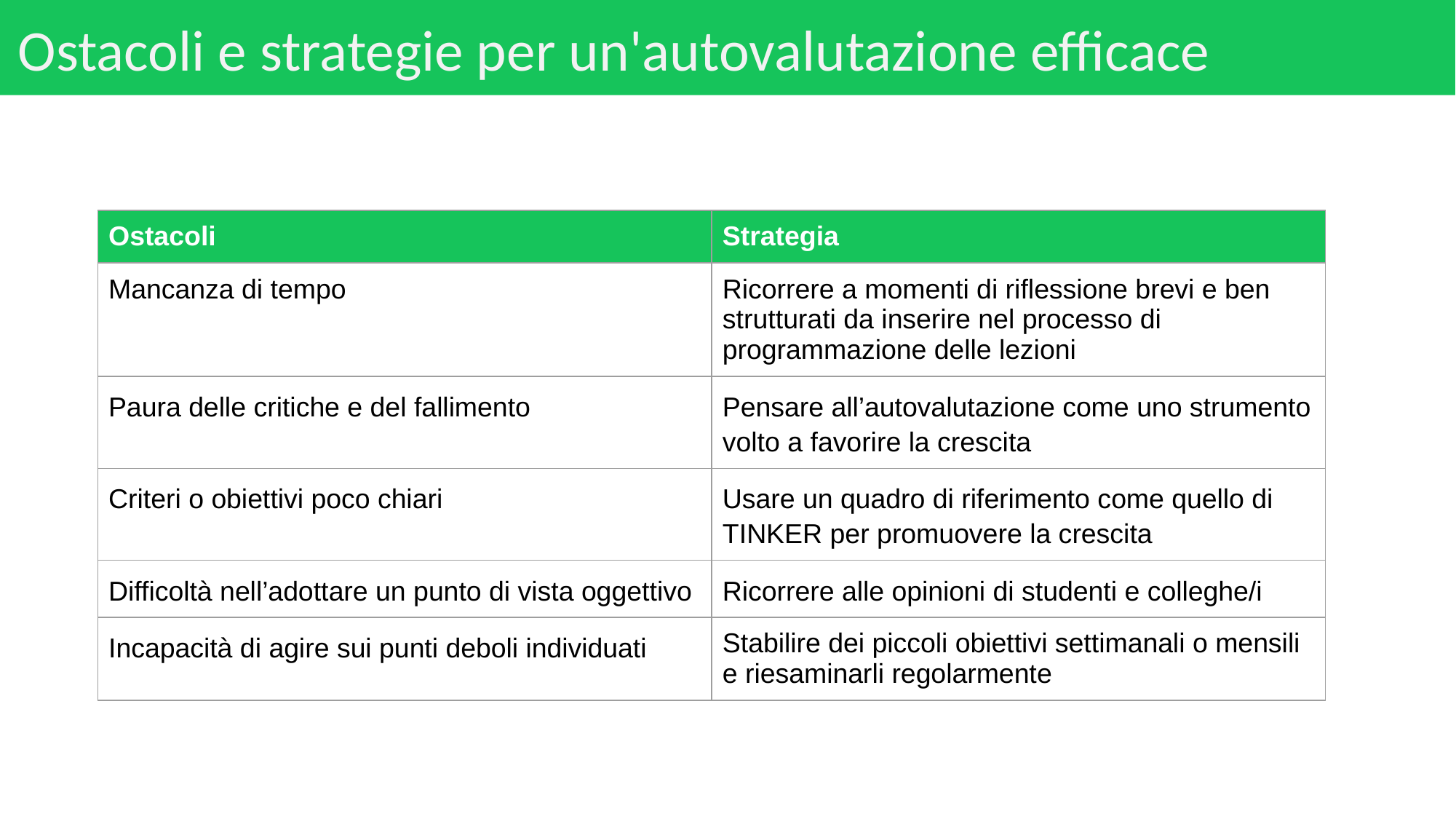

# Ostacoli e strategie per un'autovalutazione efficace

| Ostacoli | Strategia |
| --- | --- |
| Mancanza di tempo | Ricorrere a momenti di riflessione brevi e ben strutturati da inserire nel processo di programmazione delle lezioni |
| Paura delle critiche e del fallimento | Pensare all’autovalutazione come uno strumento volto a favorire la crescita |
| Criteri o obiettivi poco chiari | Usare un quadro di riferimento come quello di TINKER per promuovere la crescita |
| Difficoltà nell’adottare un punto di vista oggettivo | Ricorrere alle opinioni di studenti e colleghe/i |
| Incapacità di agire sui punti deboli individuati | Stabilire dei piccoli obiettivi settimanali o mensili e riesaminarli regolarmente |